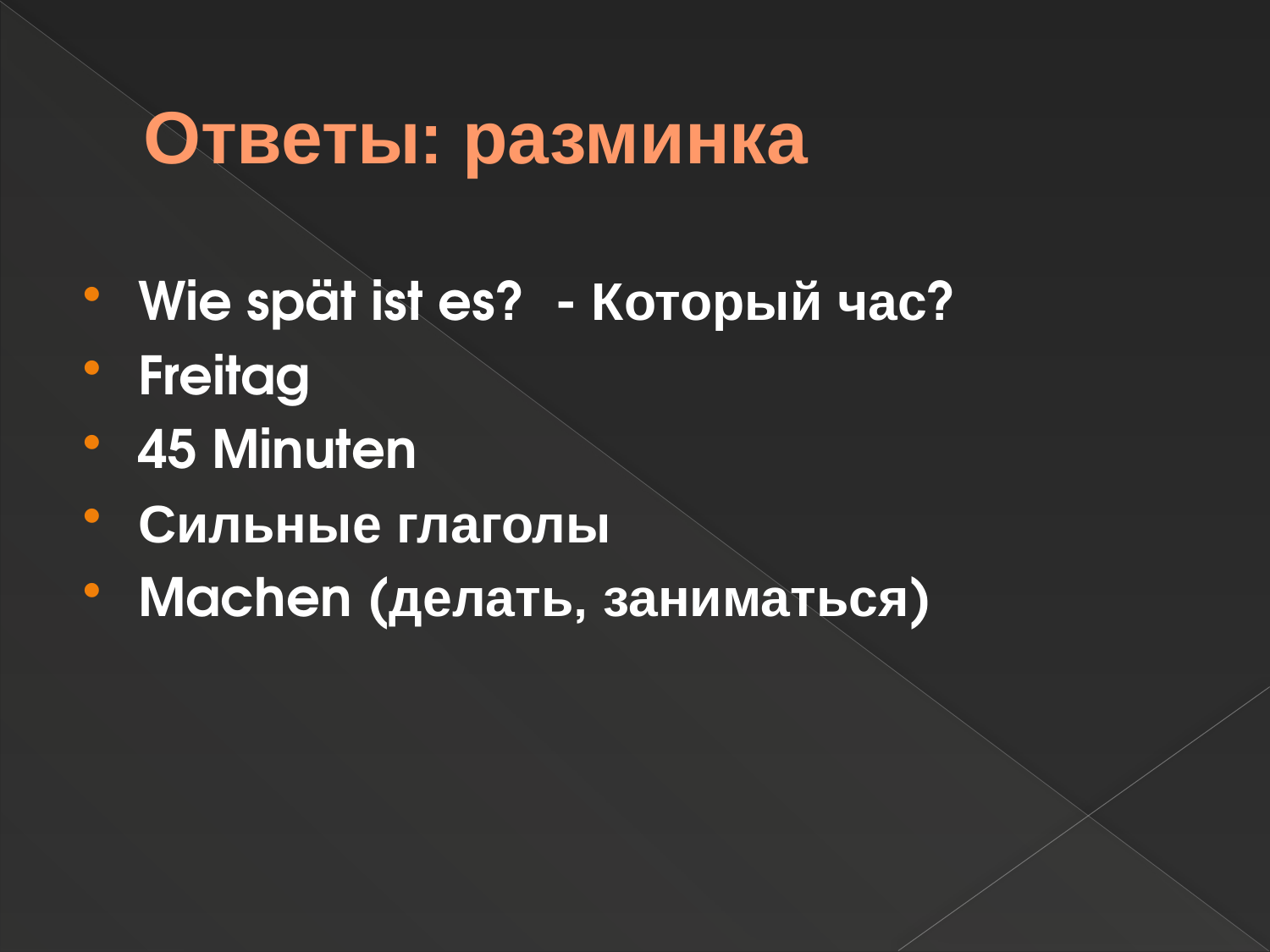

# Ответы: разминка
Wie spät ist es?  - Который час?
Freitag
45 Minuten
Сильные глаголы
Machen (делать, заниматься)